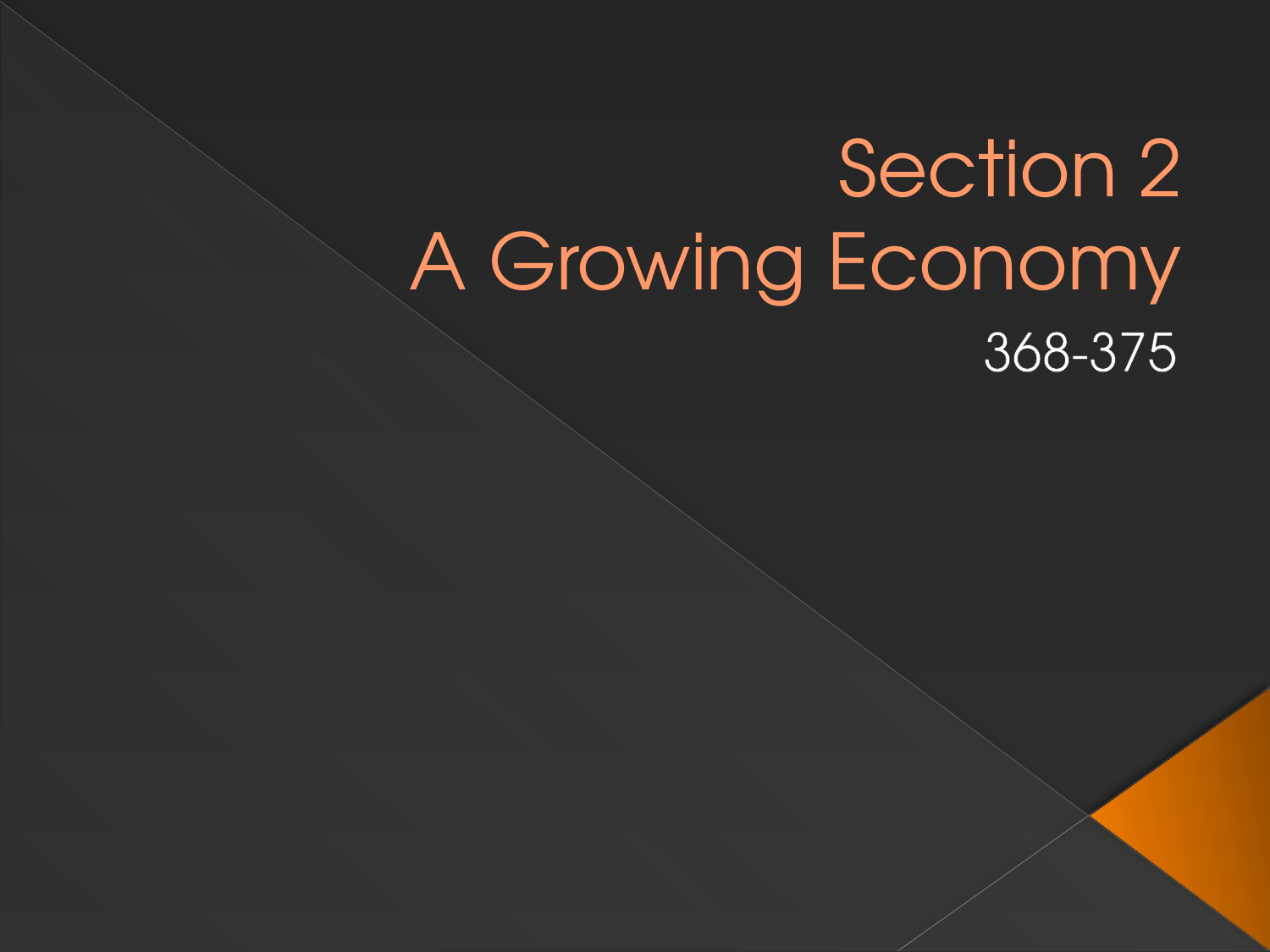

# Section 2 A Growing Economy
368-375